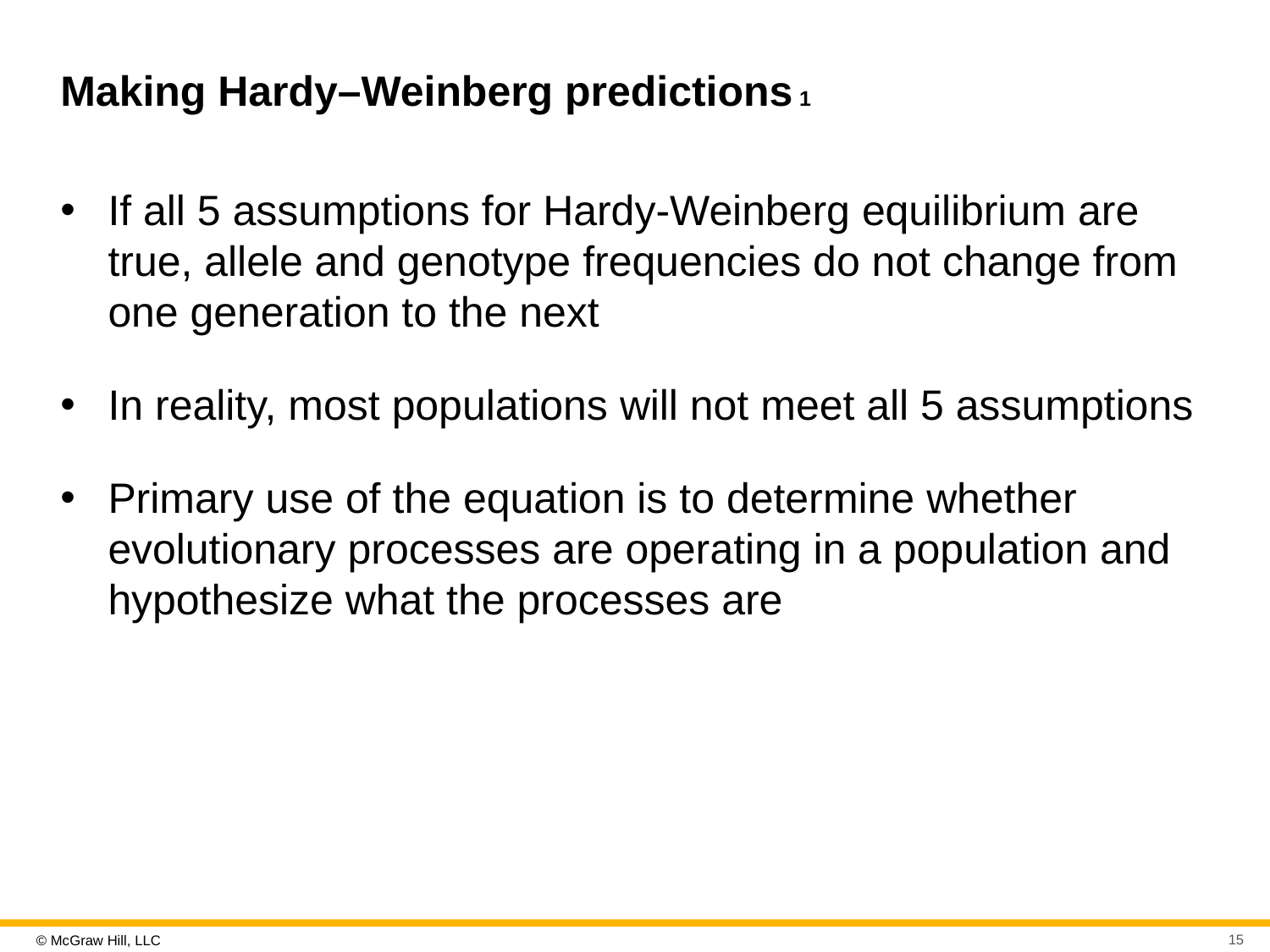

# Making Hardy–Weinberg predictions 1
If all 5 assumptions for Hardy-Weinberg equilibrium are true, allele and genotype frequencies do not change from one generation to the next
In reality, most populations will not meet all 5 assumptions
Primary use of the equation is to determine whether evolutionary processes are operating in a population and hypothesize what the processes are
15